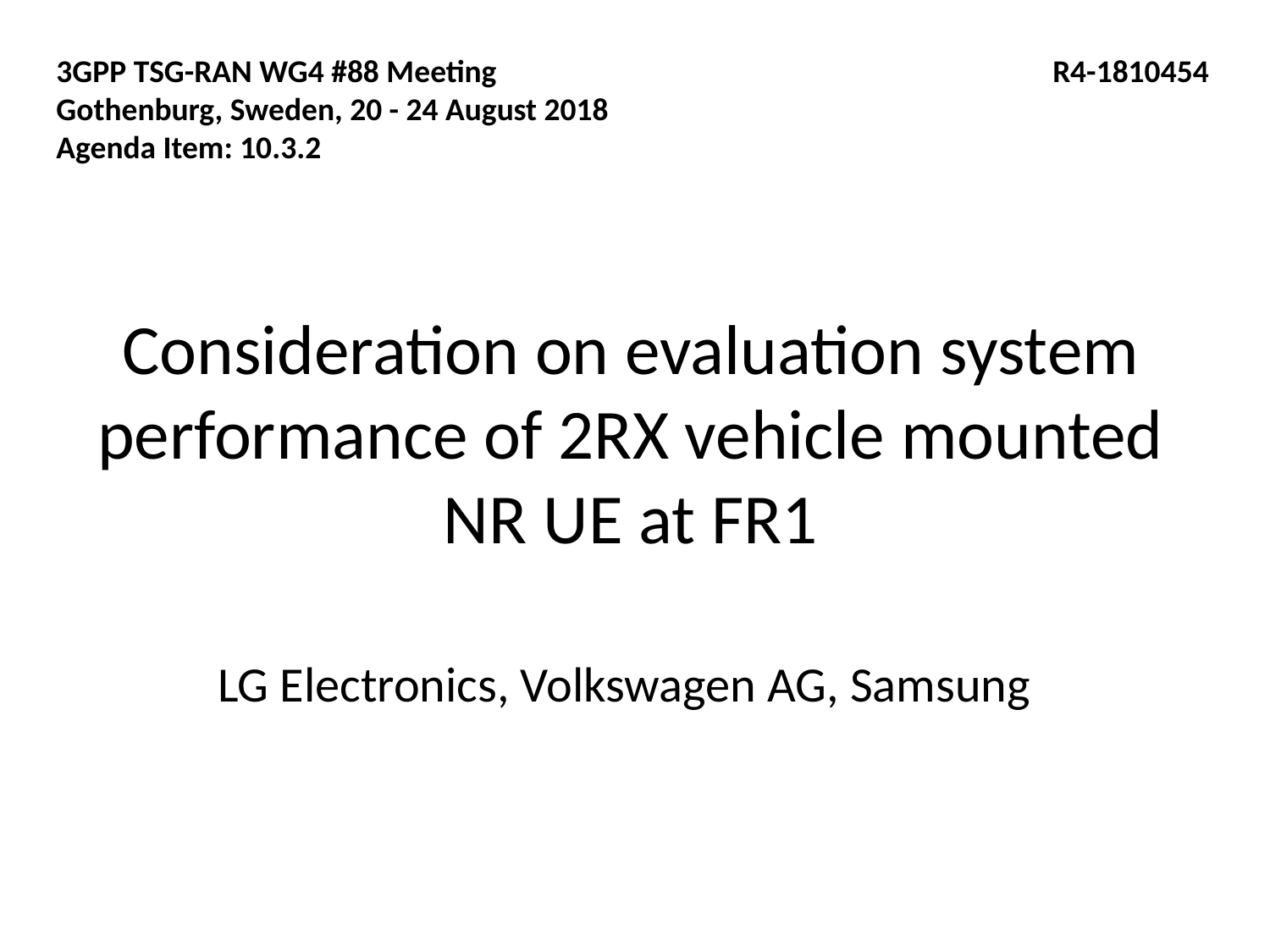

3GPP TSG-RAN WG4 #88 Meeting
Gothenburg, Sweden, 20 - 24 August 2018
Agenda Item: 10.3.2
R4-1810454
# Consideration on evaluation system performance of 2RX vehicle mounted NR UE at FR1
LG Electronics, Volkswagen AG, Samsung